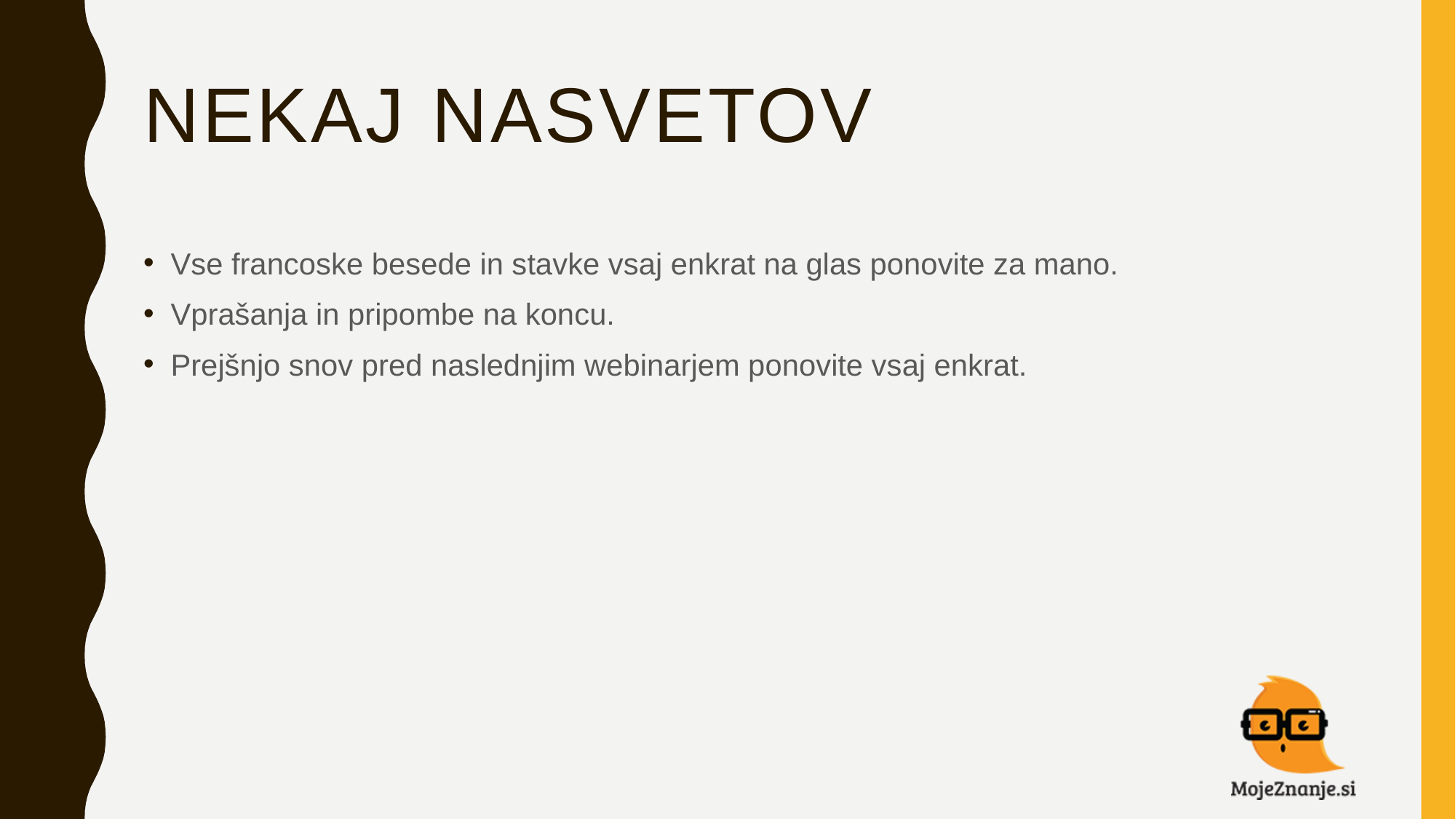

# Nekaj nasvetov
Vse francoske besede in stavke vsaj enkrat na glas ponovite za mano.
Vprašanja in pripombe na koncu.
Prejšnjo snov pred naslednjim webinarjem ponovite vsaj enkrat.